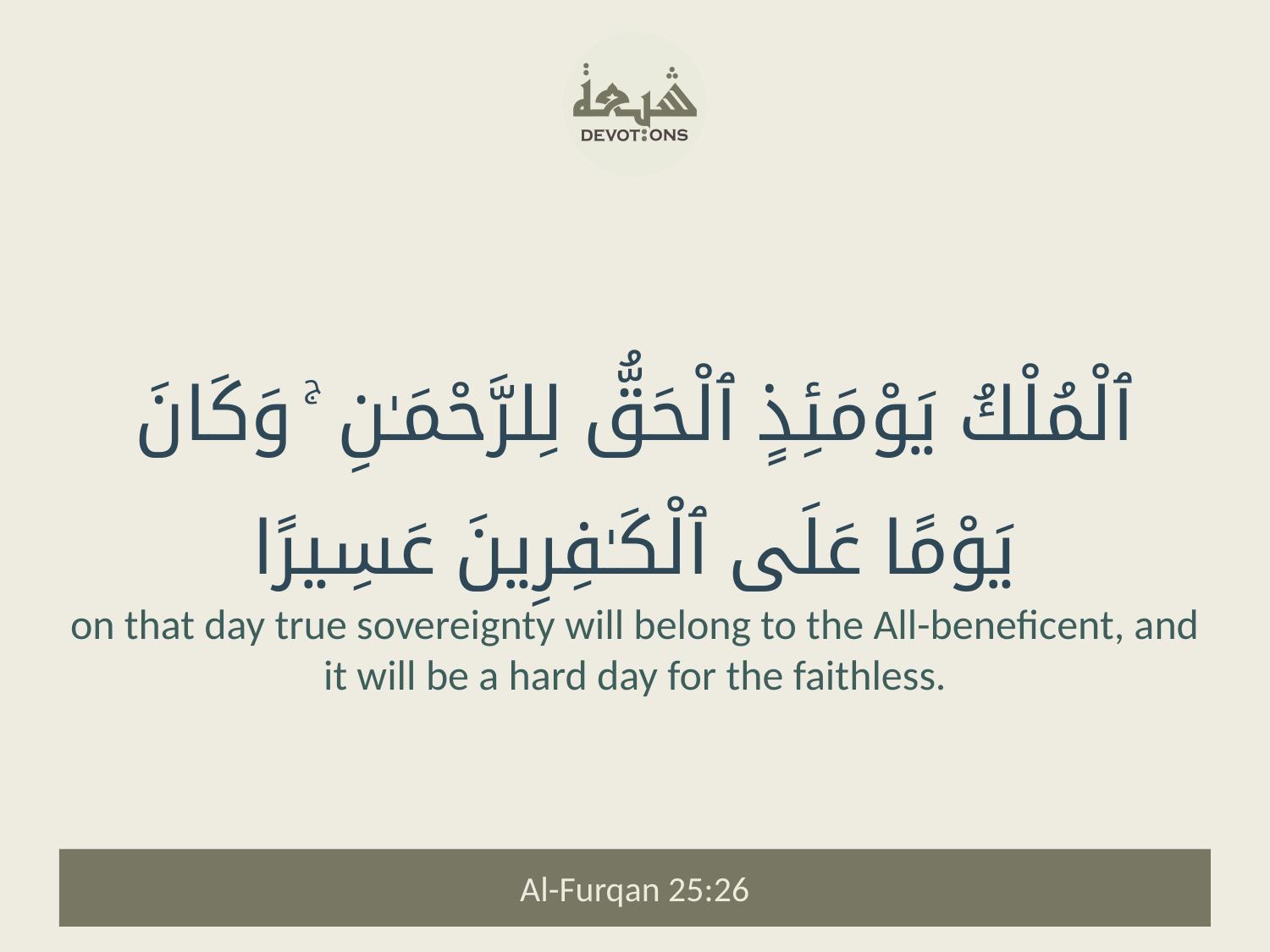

ٱلْمُلْكُ يَوْمَئِذٍ ٱلْحَقُّ لِلرَّحْمَـٰنِ ۚ وَكَانَ يَوْمًا عَلَى ٱلْكَـٰفِرِينَ عَسِيرًا
on that day true sovereignty will belong to the All-beneficent, and it will be a hard day for the faithless.
Al-Furqan 25:26